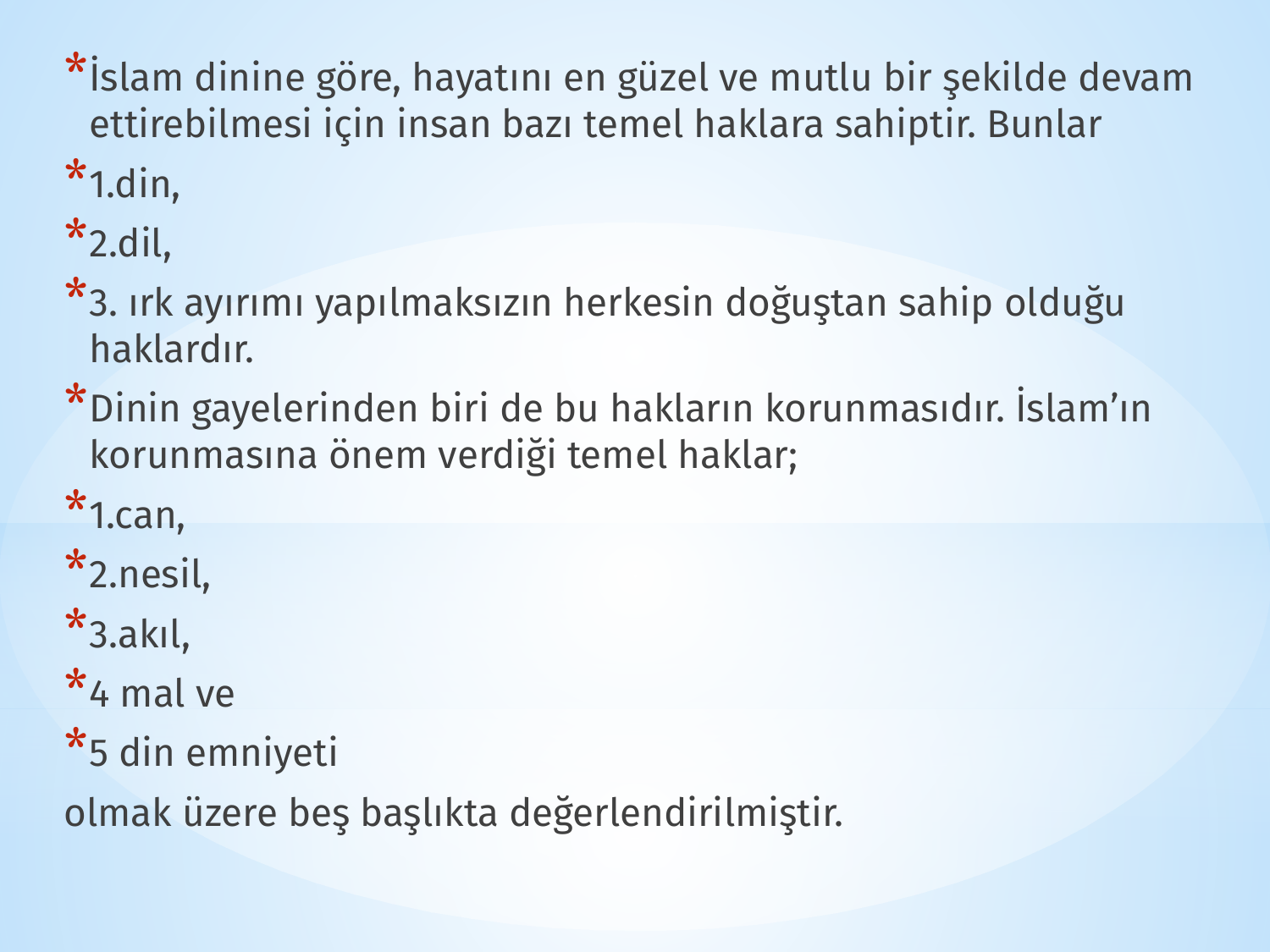

İslam dinine göre, hayatını en güzel ve mutlu bir şekilde devam ettirebilmesi için insan bazı temel haklara sahiptir. Bunlar
1.din,
2.dil,
3. ırk ayırımı yapılmaksızın herkesin doğuştan sahip olduğu haklardır.
Dinin gayelerinden biri de bu hakların korunmasıdır. İslam’ın korunmasına önem verdiği temel haklar;
1.can,
2.nesil,
3.akıl,
4 mal ve
5 din emniyeti
olmak üzere beş başlıkta değerlendirilmiştir.